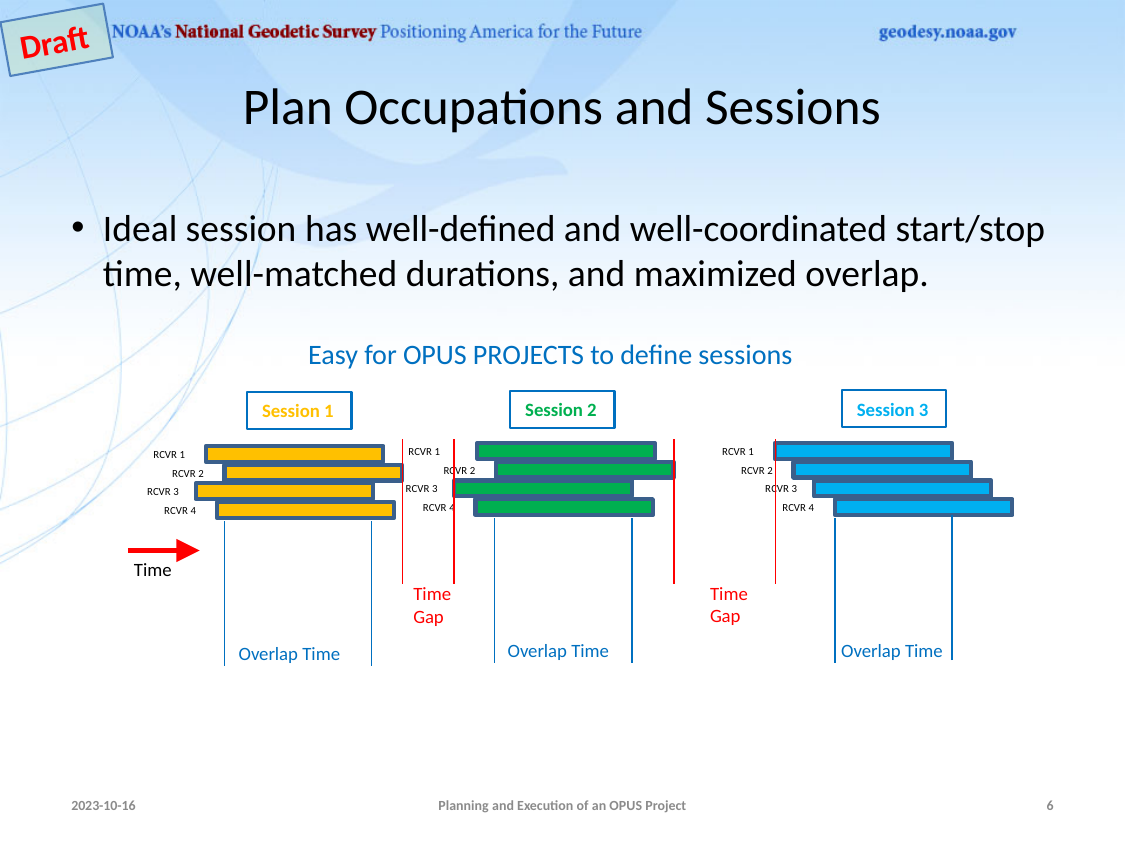

Draft
# Plan Occupations and Sessions
Ideal session has well-defined and well-coordinated start/stop time, well-matched durations, and maximized overlap.
Easy for OPUS PROJECTS to define sessions
Session 3
Session 2
Session 1
RCVR 1
RCVR 1
RCVR 1

RCVR 2
RCVR 2
RCVR 2

RCVR 3
RCVR 3
RCVR 3

RCVR 4
RCVR 4
RCVR 4

Time
Time
Gap
Time
Gap
Overlap Time
Overlap Time
Overlap Time
2023-10-16
Planning and Execution of an OPUS Project
6